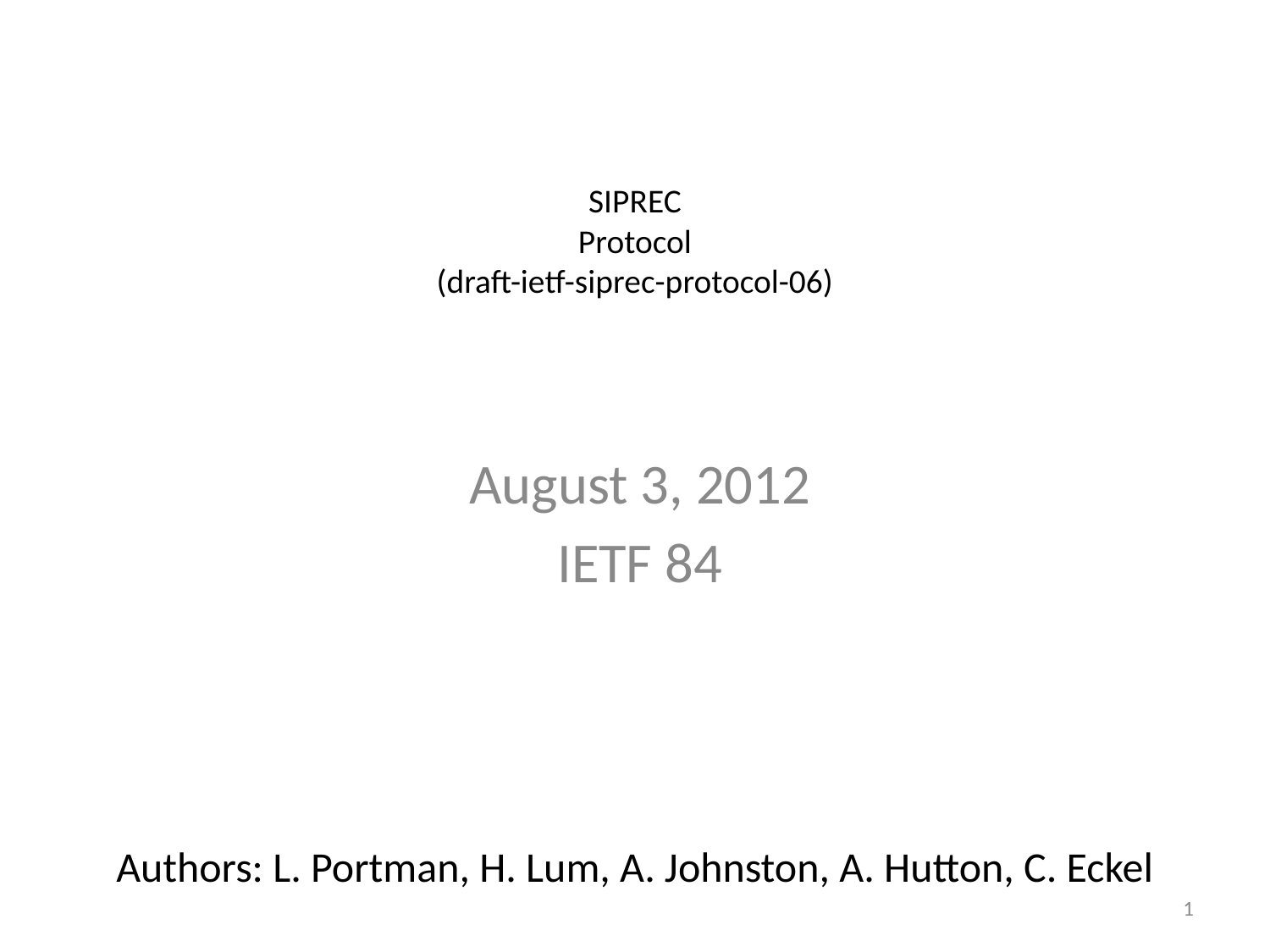

# SIPREC Protocol (draft-ietf-siprec-protocol-06)
August 3, 2012
IETF 84

Authors: L. Portman, H. Lum, A. Johnston, A. Hutton, C. Eckel

1